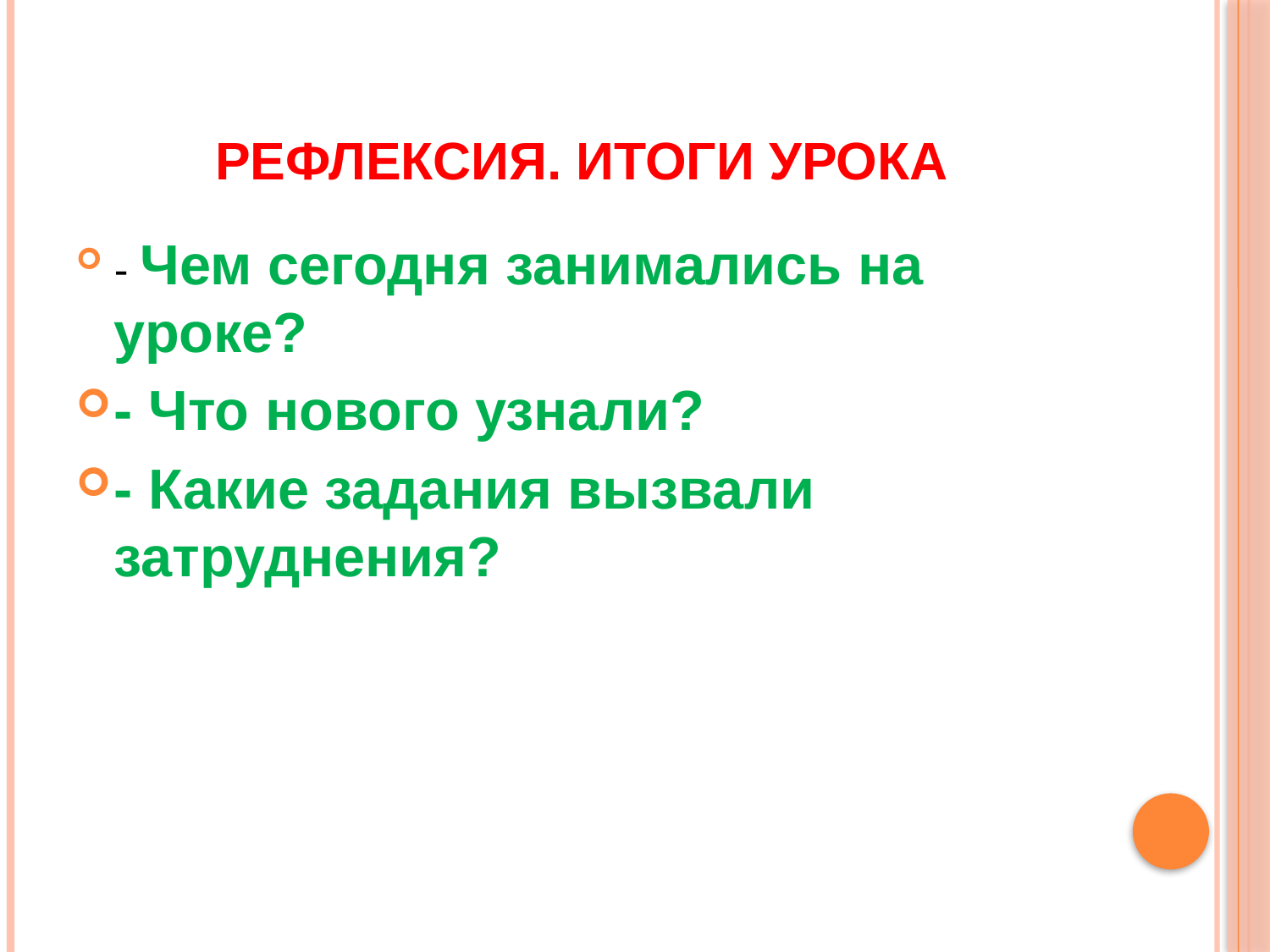

# Рефлексия. Итоги урока
- Чем сегодня занимались на уроке?
- Что нового узнали?
- Какие задания вызвали затруднения?